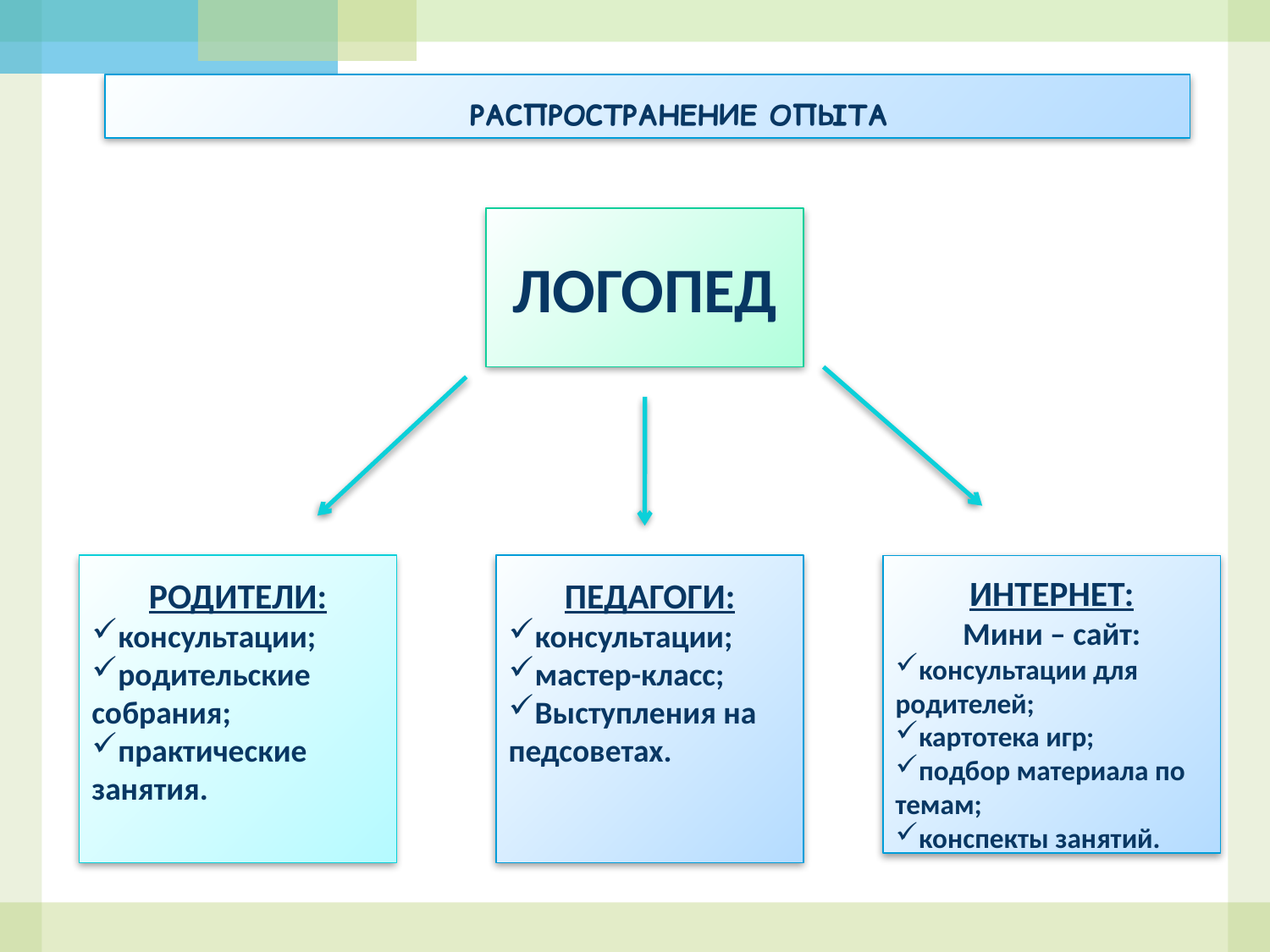

РАСПРОСТРАНЕНИЕ ОПЫТА
ЛОГОПЕД

РОДИТЕЛИ:
консультации;
родительские собрания;
практические занятия.

ПЕДАГОГИ:
консультации;
мастер-класс;
Выступления на педсоветах.

ИНТЕРНЕТ:
Мини – сайт:
консультации для родителей;
картотека игр;
подбор материала по темам;
конспекты занятий.